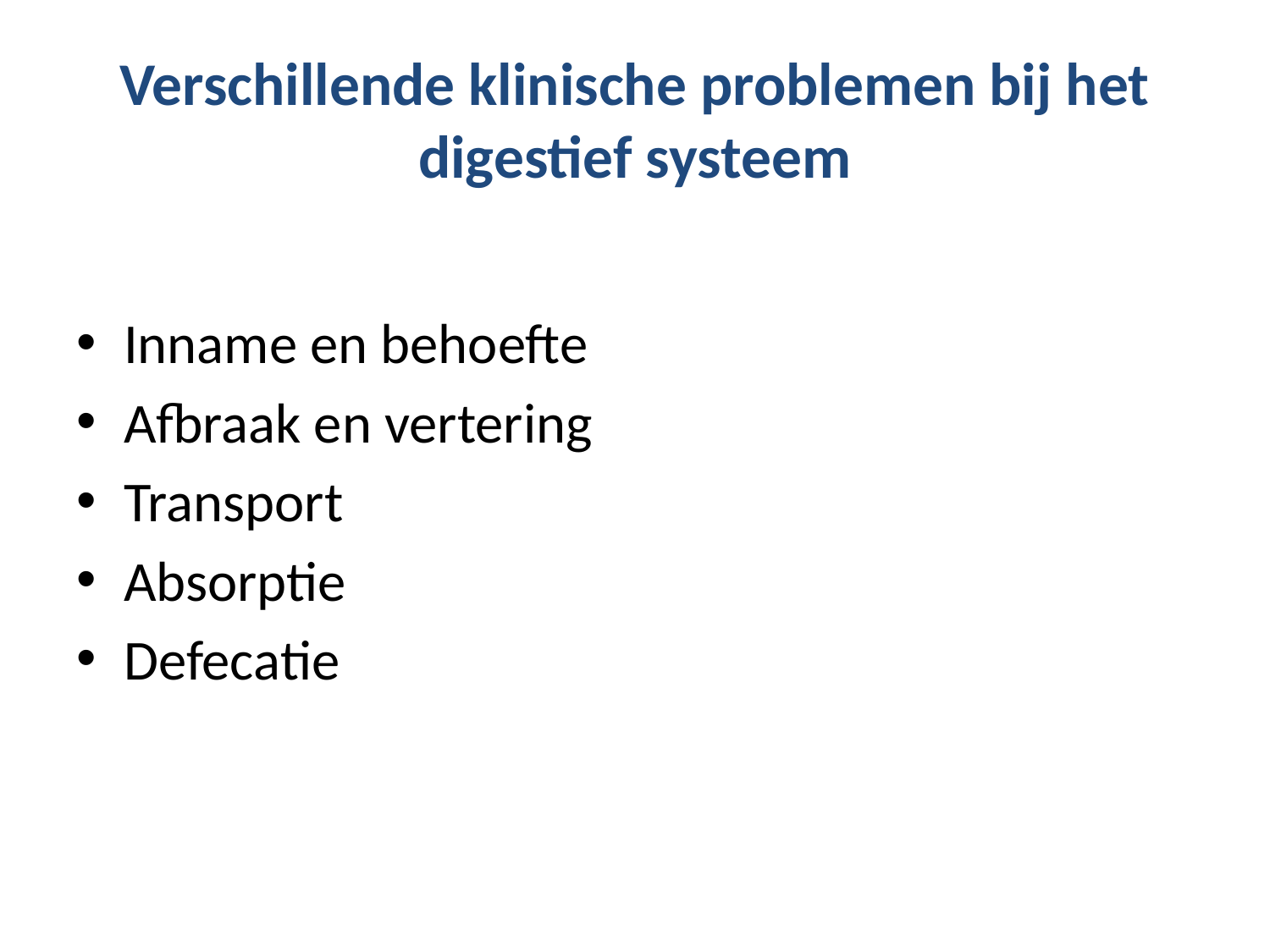

# Verschillende klinische problemen bij het digestief systeem

Inname en behoefte
Afbraak en vertering
Transport
Absorptie
Defecatie